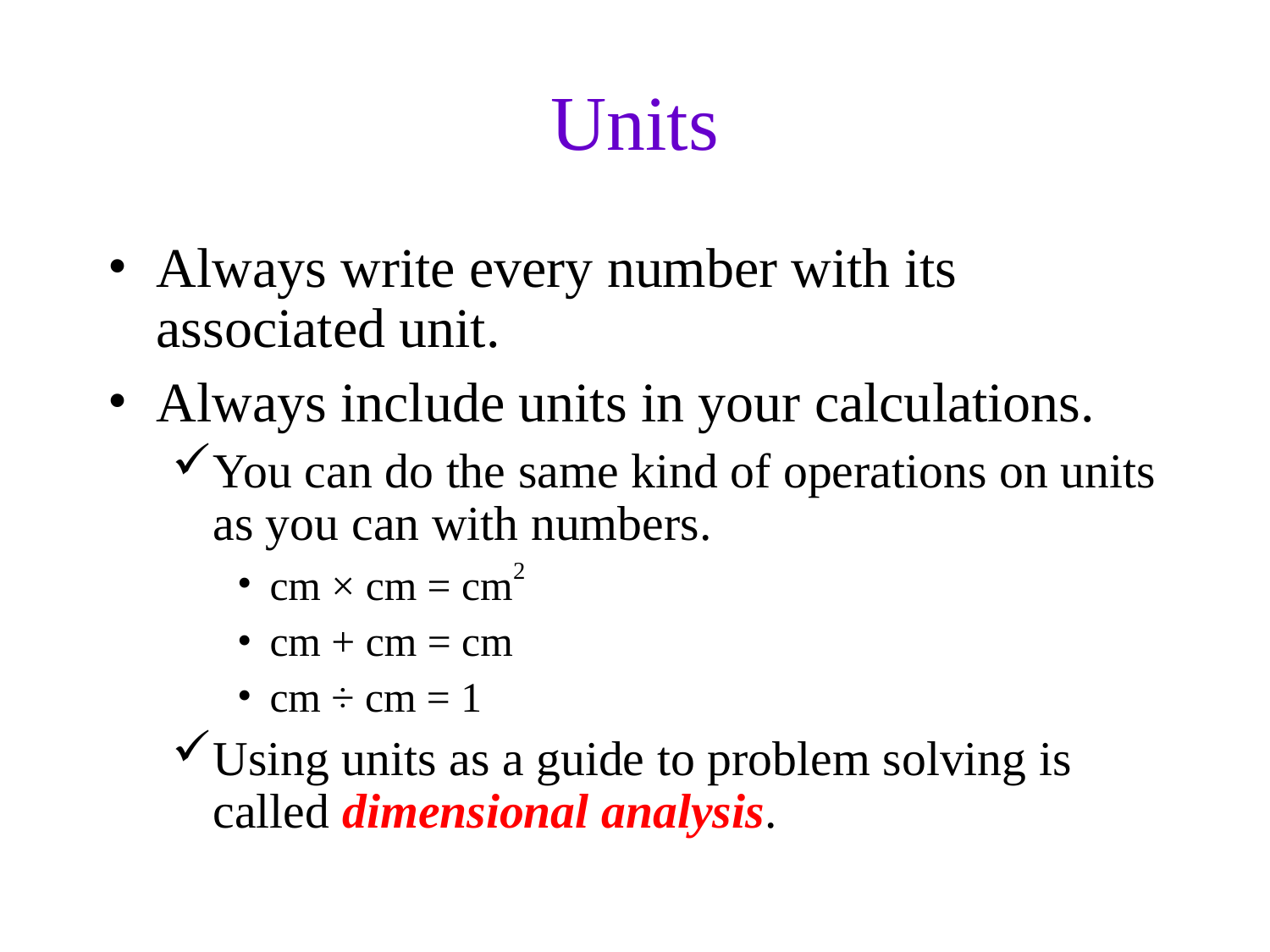

Units
Always write every number with its associated unit.
Always include units in your calculations.
You can do the same kind of operations on units as you can with numbers.
cm × cm = cm2
cm + cm = cm
cm ÷ cm = 1
Using units as a guide to problem solving is called dimensional analysis.